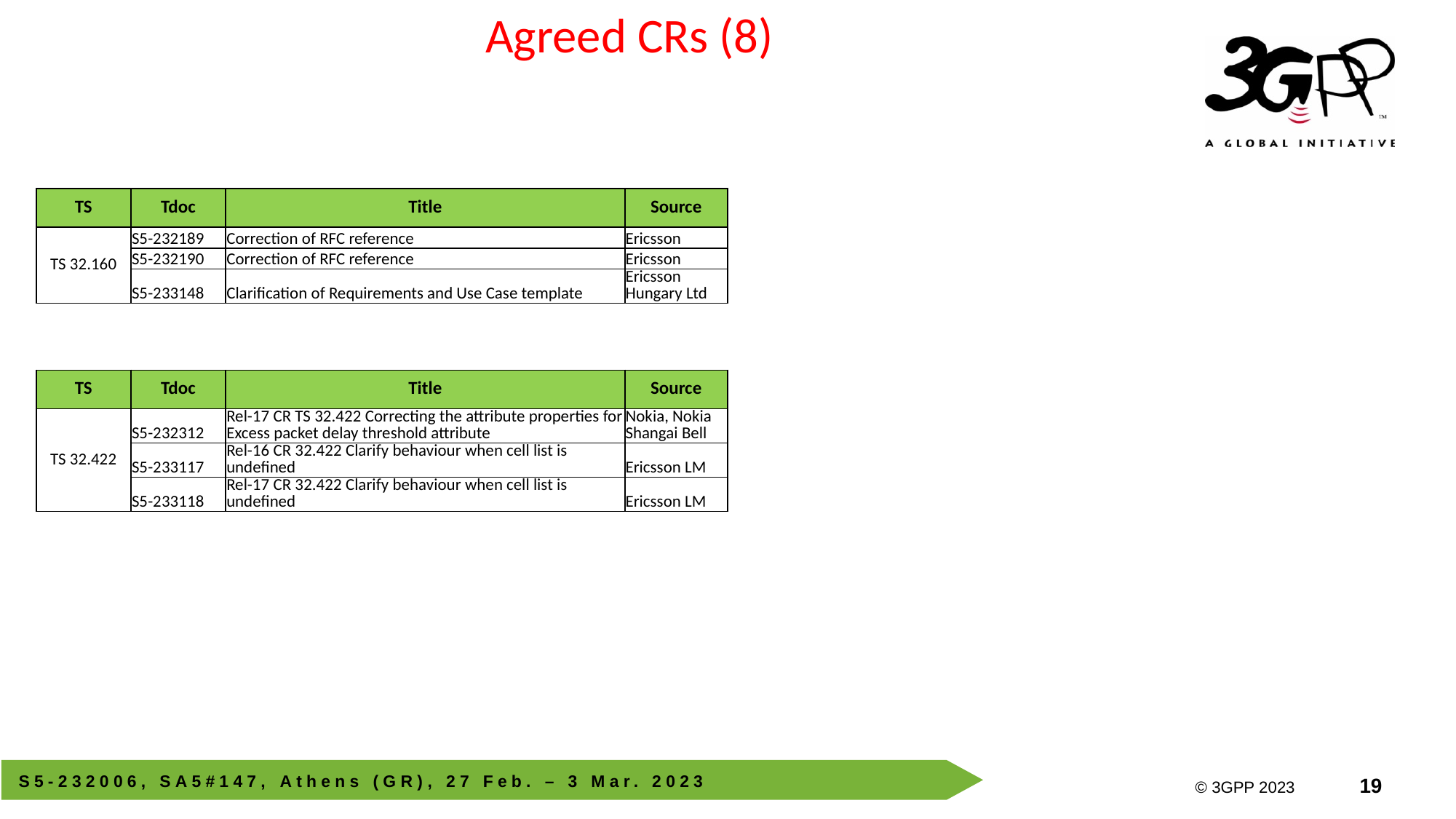

Agreed CRs (8)
| TS | Tdoc | Title | Source |
| --- | --- | --- | --- |
| TS 32.160 | S5-232189 | Correction of RFC reference | Ericsson |
|  | S5-232190 | Correction of RFC reference | Ericsson |
|  | S5-233148 | Clarification of Requirements and Use Case template | Ericsson Hungary Ltd |
| TS | Tdoc | Title | Source |
| --- | --- | --- | --- |
| TS 32.422 | S5-232312 | Rel-17 CR TS 32.422 Correcting the attribute properties for Excess packet delay threshold attribute | Nokia, Nokia Shangai Bell |
|  | S5-233117 | Rel-16 CR 32.422 Clarify behaviour when cell list is undefined | Ericsson LM |
|  | S5-233118 | Rel-17 CR 32.422 Clarify behaviour when cell list is undefined | Ericsson LM |